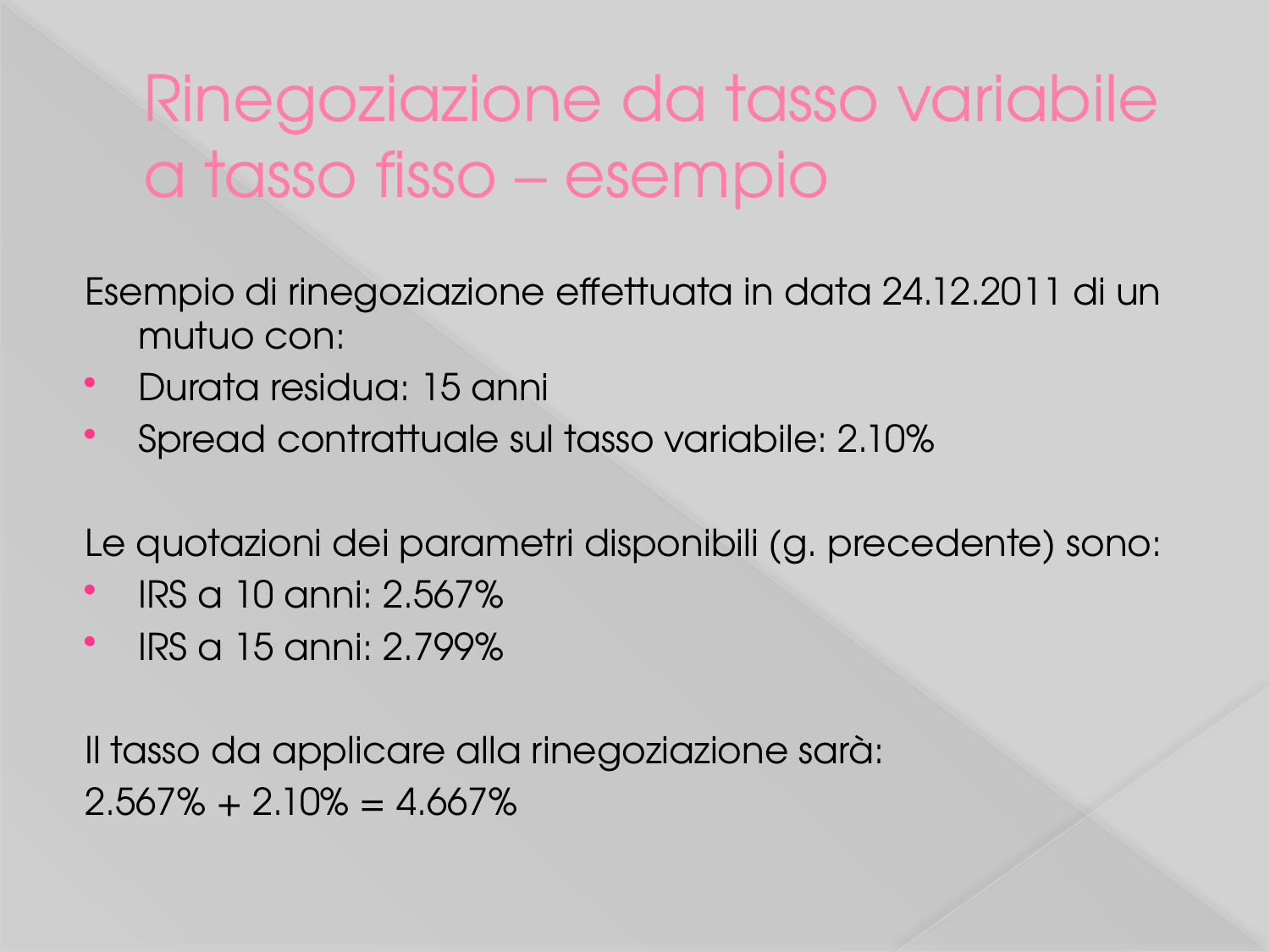

# Rinegoziazione da tasso variabile a tasso fisso – esempio
Esempio di rinegoziazione effettuata in data 24.12.2011 di un mutuo con:
Durata residua: 15 anni
Spread contrattuale sul tasso variabile: 2.10%

Le quotazioni dei parametri disponibili (g. precedente) sono:
IRS a 10 anni: 2.567%
IRS a 15 anni: 2.799%

Il tasso da applicare alla rinegoziazione sarà:
2.567% + 2.10% = 4.667%